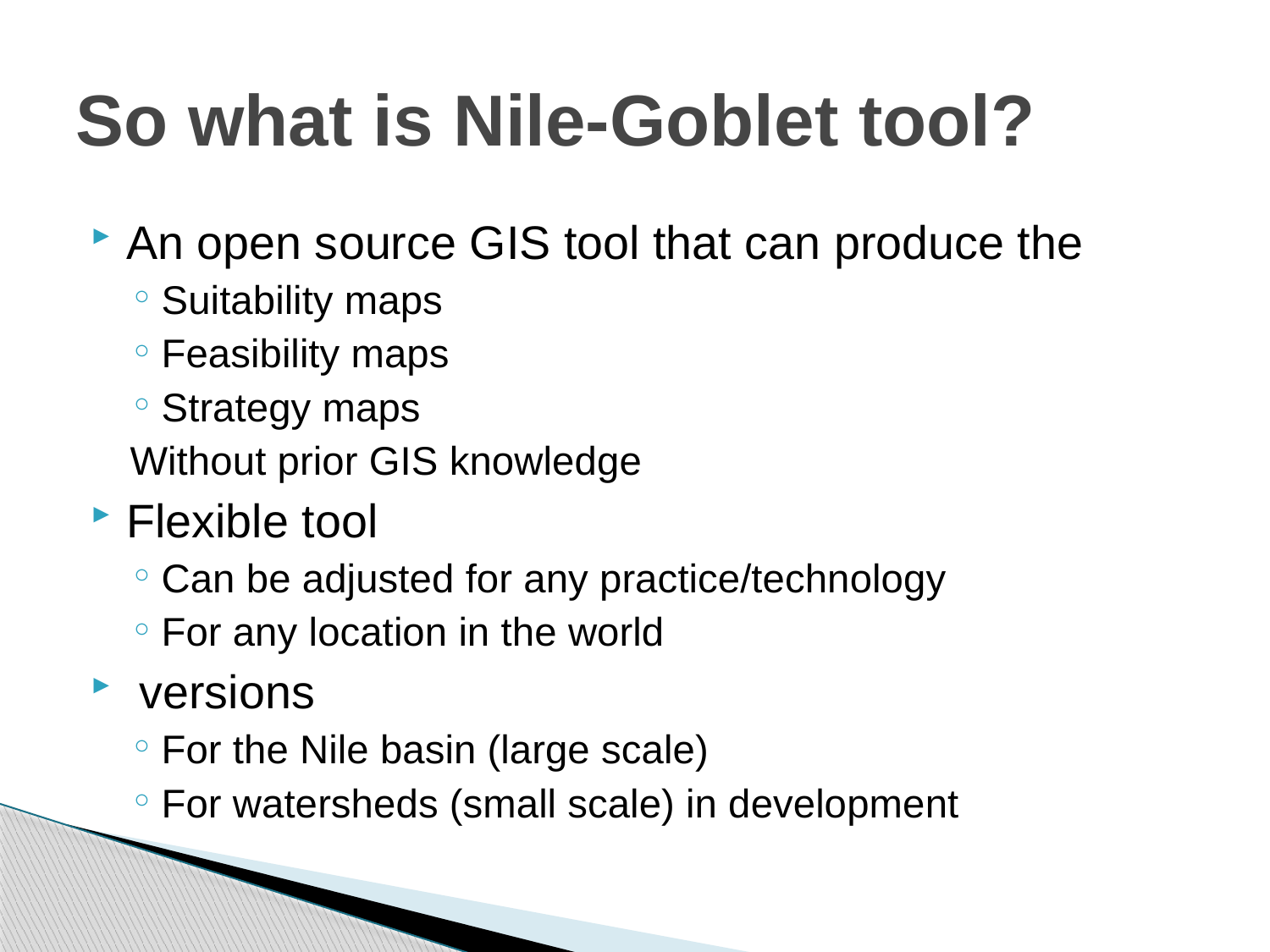

# So what is Nile-Goblet tool?
An open source GIS tool that can produce the
Suitability maps
Feasibility maps
Strategy maps
Without prior GIS knowledge
Flexible tool
Can be adjusted for any practice/technology
For any location in the world
 versions
For the Nile basin (large scale)
For watersheds (small scale) in development